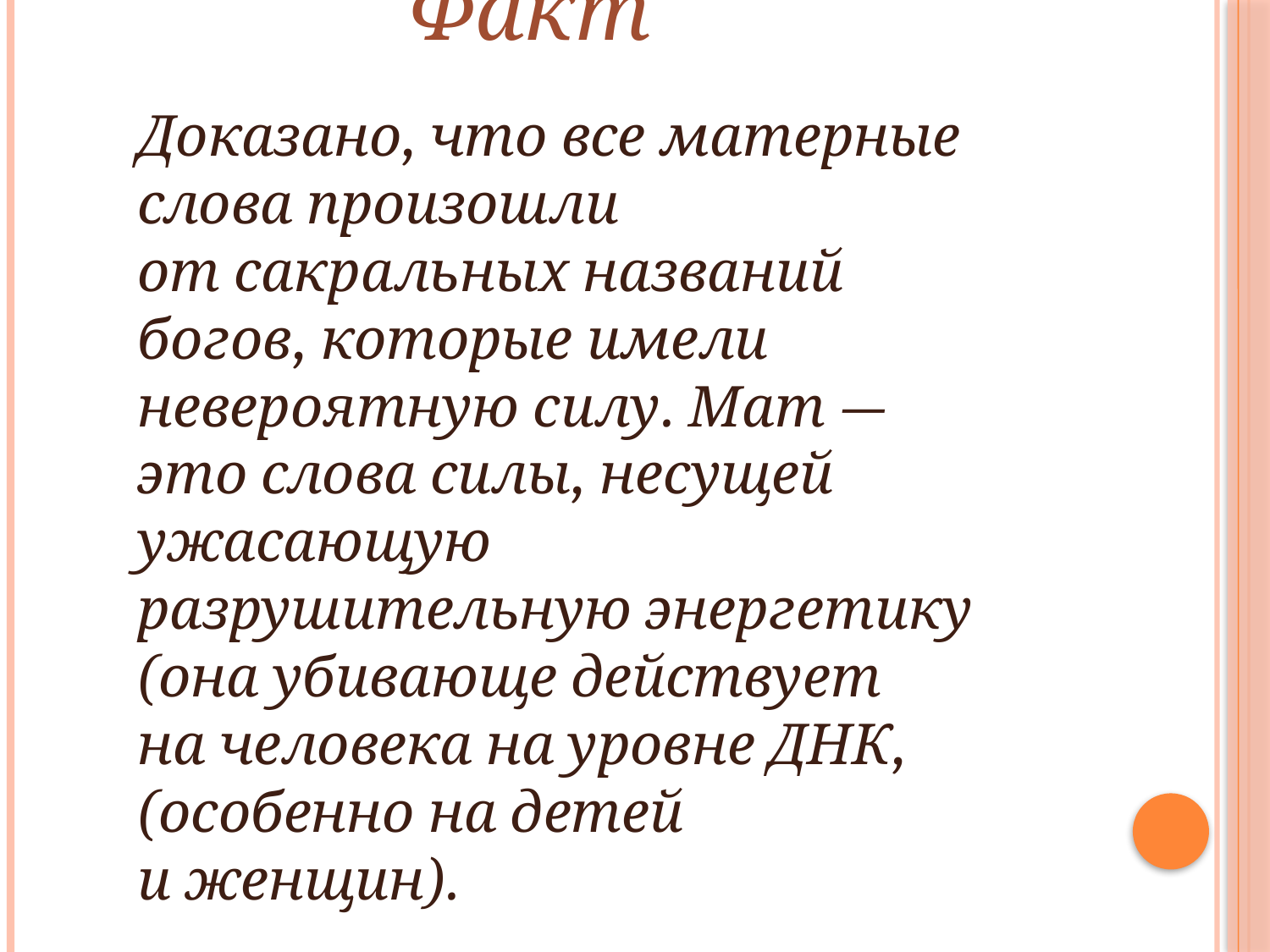

Факт

Доказано, что все матерные слова произошли от сакральных названий богов, которые имели невероятную силу. Мат — это слова силы, несущей ужасающую разрушительную энергетику (она убивающе действует на человека на уровне ДНК, (особенно на детей и женщин).